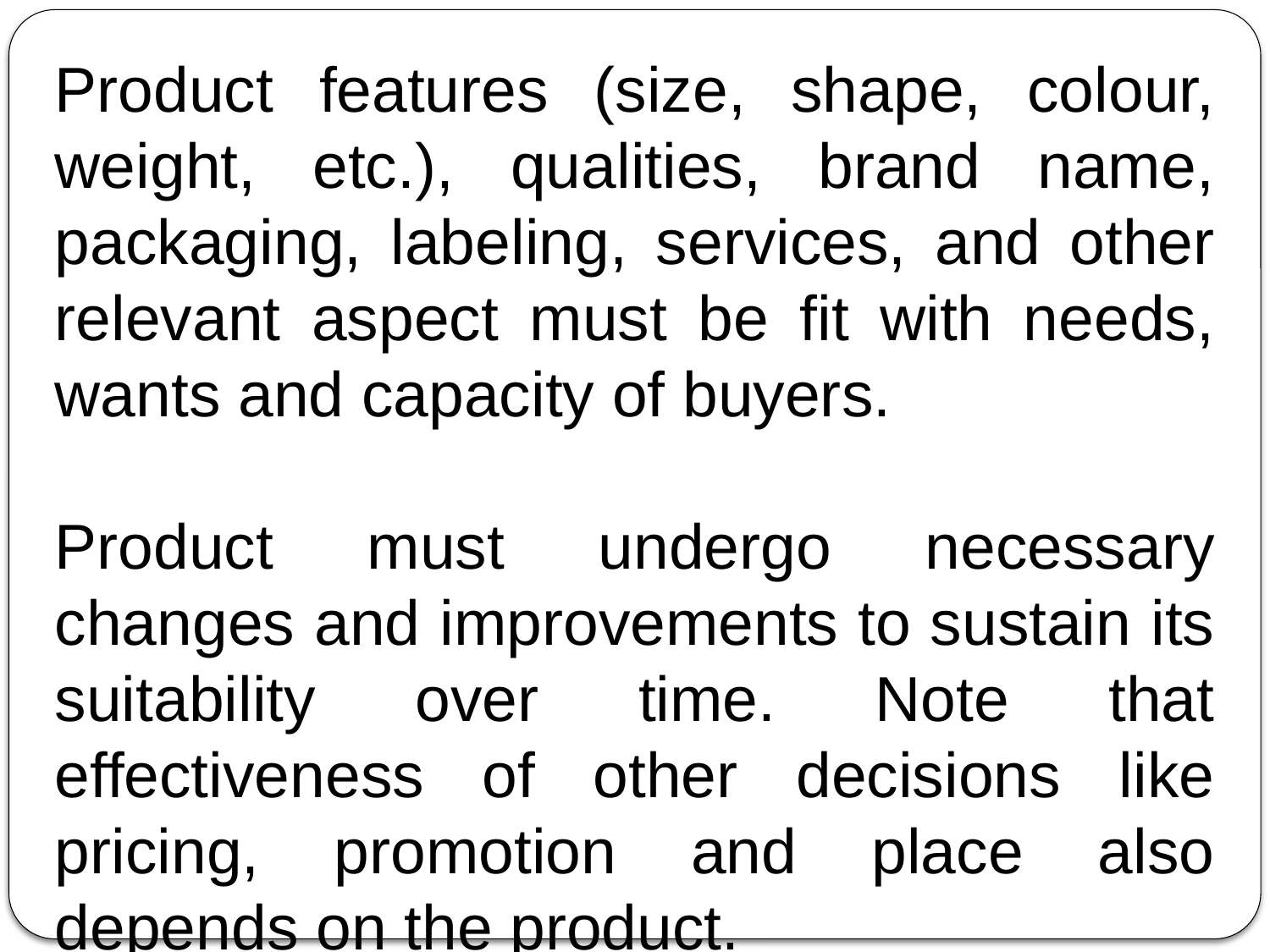

Product features (size, shape, colour, weight, etc.), qualities, brand name, packaging, labeling, services, and other relevant aspect must be fit with needs, wants and capacity of buyers.

Product must undergo necessary changes and improvements to sustain its suitability over time. Note that effectiveness of other decisions like pricing, promotion and place also depends on the product.